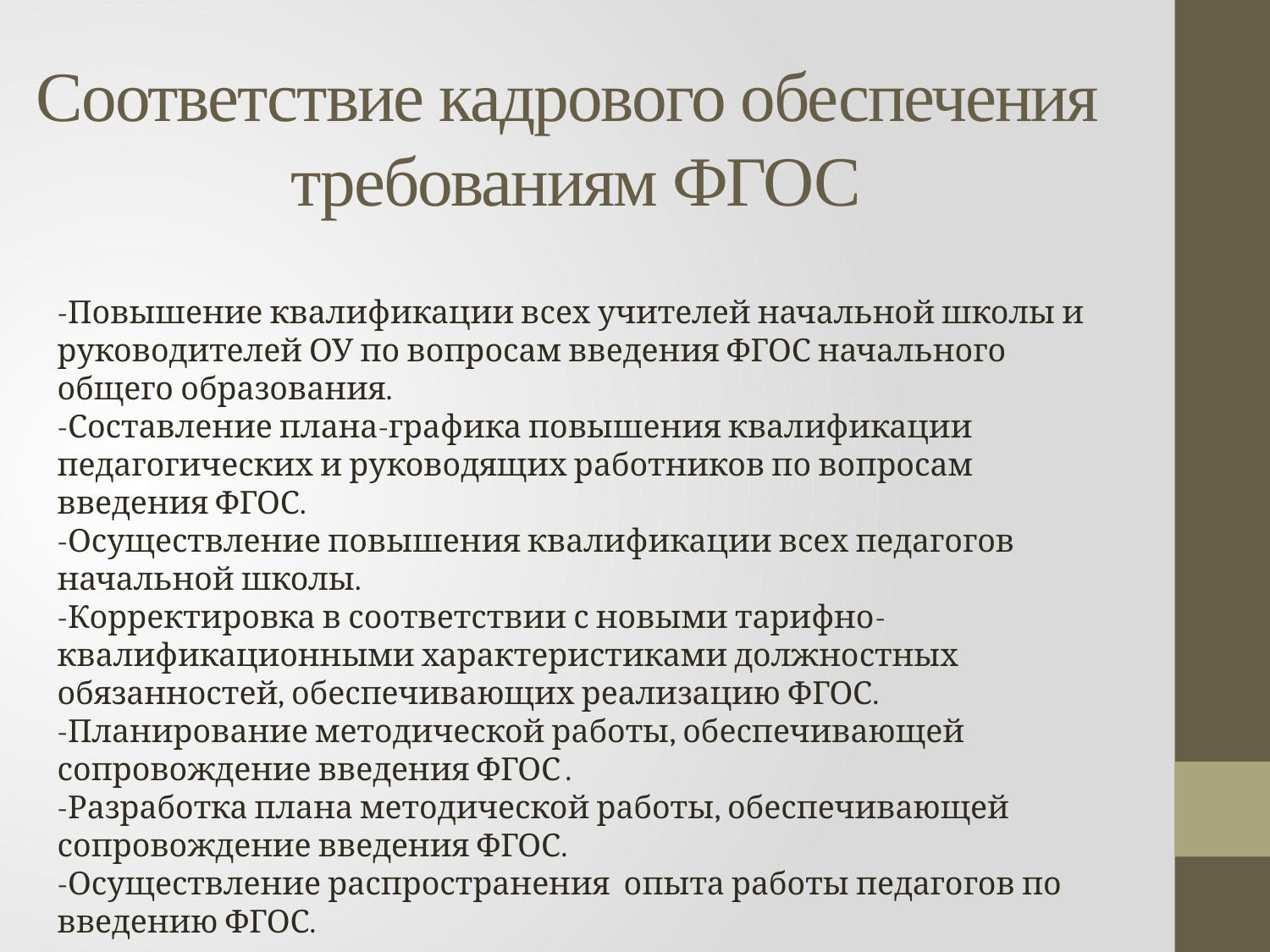

# Соответствие кадрового обеспечения требованиям ФГОС
-Повышение квалификации всех учителей начальной школы и руководителей ОУ по вопросам введения ФГОС начального общего образования.
-Составление плана-графика повышения квалификации педагогических и руководящих работников по вопросам введения ФГОС.
-Осуществление повышения квалификации всех педагогов начальной школы.
-Корректировка в соответствии с новыми тарифно-квалификационными характеристиками должностных обязанностей, обеспечивающих реализацию ФГОС.
-Планирование методической работы, обеспечивающей сопровождение введения ФГОС	.
-Разработка плана методической работы, обеспечивающей сопровождение введения ФГОС.
-Осуществление распространения  опыта работы педагогов по введению ФГОС.